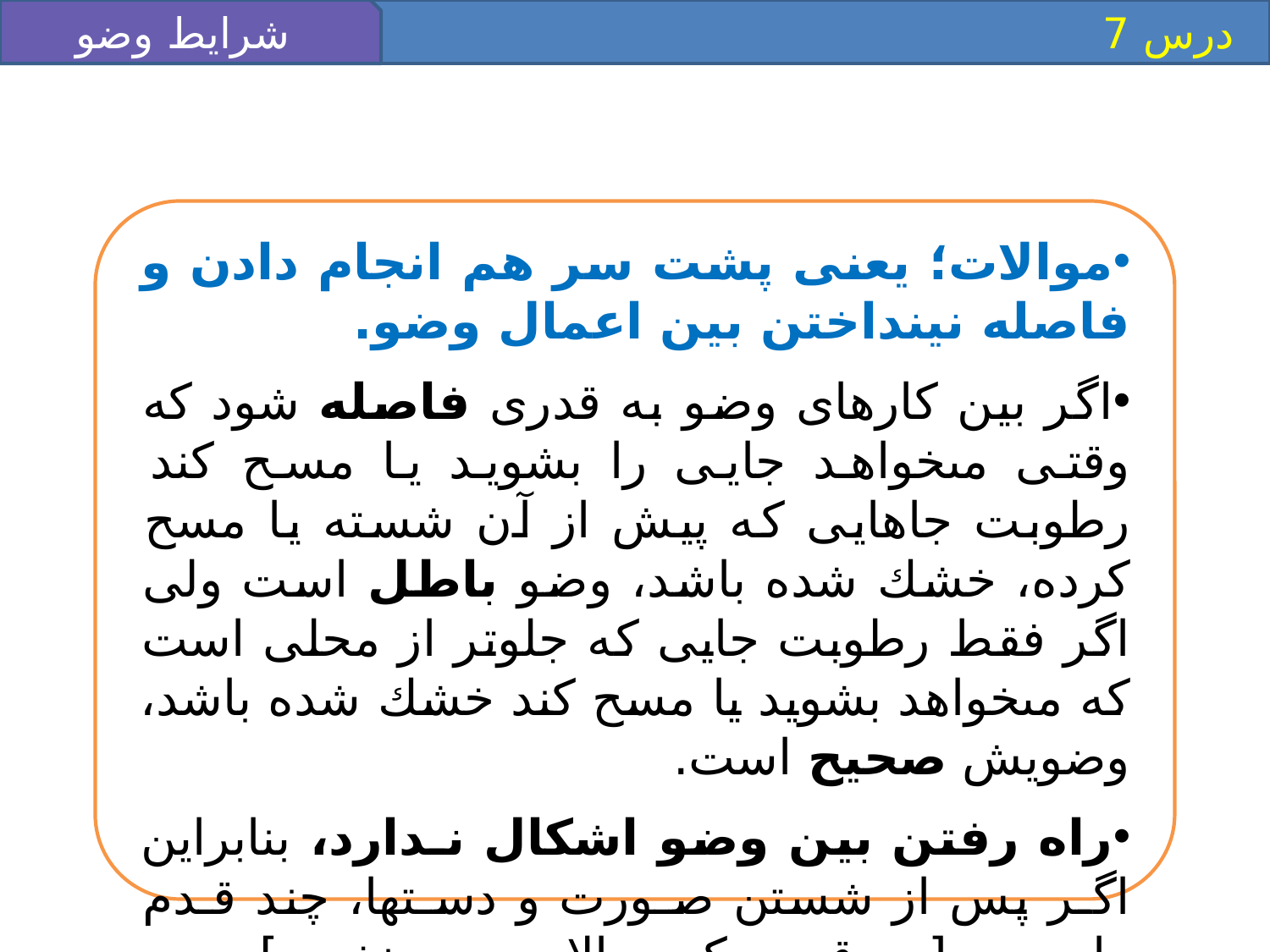

شرايط وضو
 درس 7

موالات؛ يعنى پشت سر هم انجام دادن و فاصله نينداختن بين اعمال وضو.
اگر بين كارهاى وضو به قدرى فاصله شود كه وقتى مى‏خواهد جايى را بشويد يا مسح كند رطوبت جاهايى كه پيش از آن شسته يا مسح كرده، خشك شده باشد، وضو باطل است ولى اگر فقط رطوبت جايى كه جلوتر از محلى است كه مى‏خواهد بشويد يا مسح كند خشك شده باشد، وضويش صحيح است.
راه رفتن بين وضو اشكال نـدارد، بنابراين اگـر پس از شستن صـورت و دسـت‏ها، چند قـدم راه برود [ به قدرى كه موالات به‏هم نخورد] و بعد سر و پا را مسح كند، وضوى او صحيح است.